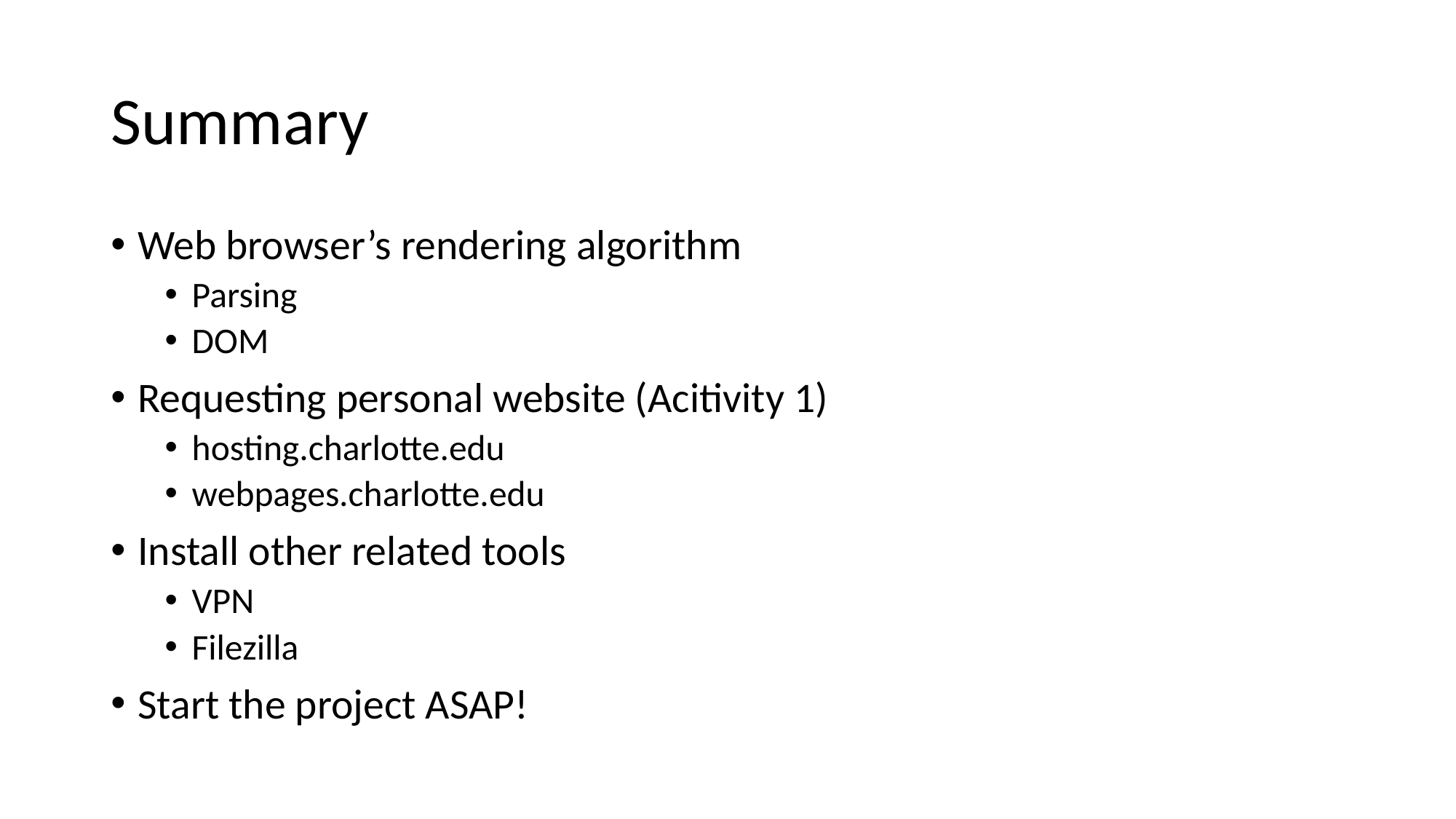

# Summary
Web browser’s rendering algorithm
Parsing
DOM
Requesting personal website (Acitivity 1)
hosting.charlotte.edu
webpages.charlotte.edu
Install other related tools
VPN
Filezilla
Start the project ASAP!